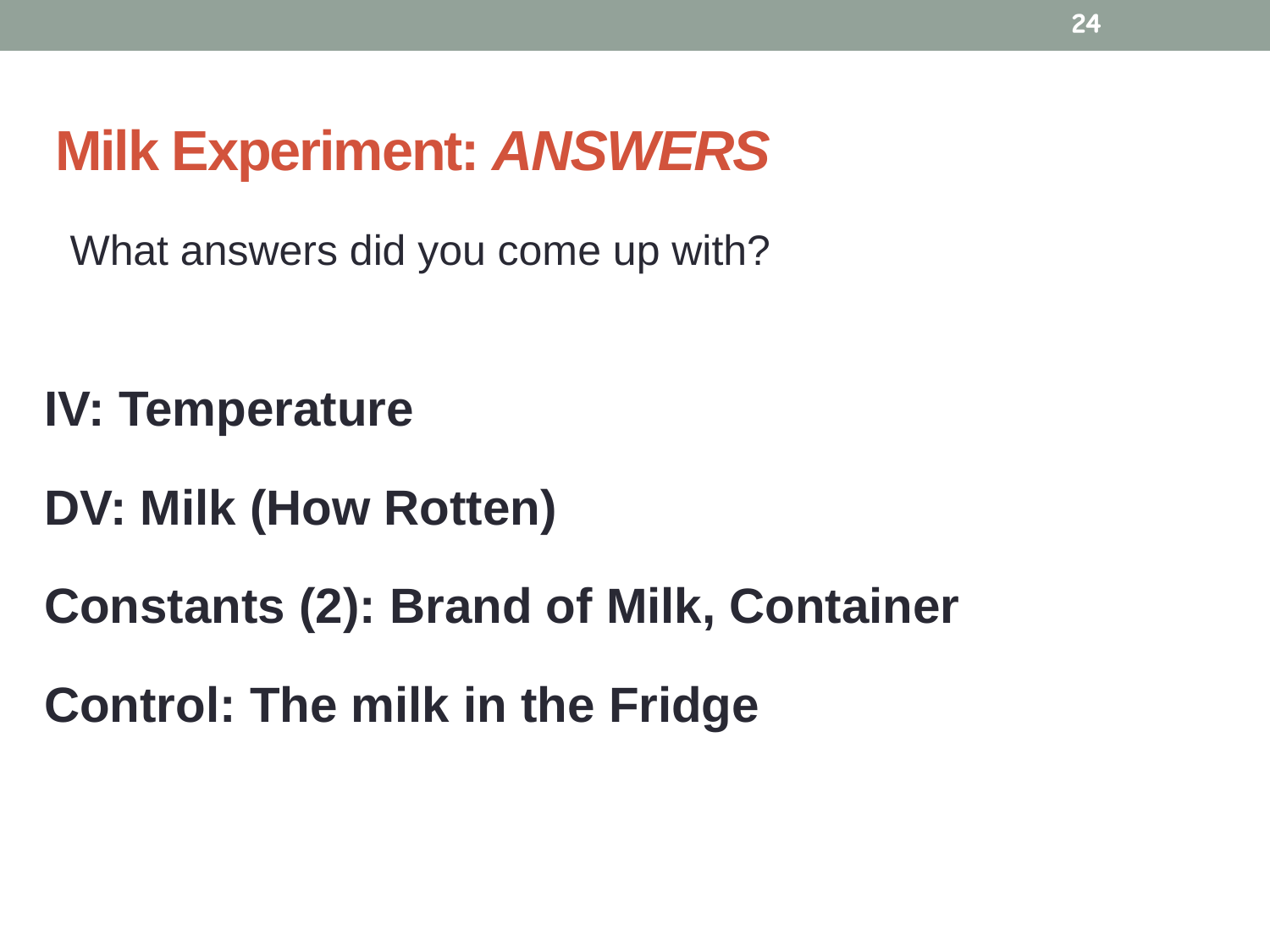

24
# Milk Experiment: ANSWERS
	What answers did you come up with?

IV: Temperature
DV: Milk (How Rotten)
Constants (2): Brand of Milk, Container
Control: The milk in the Fridge